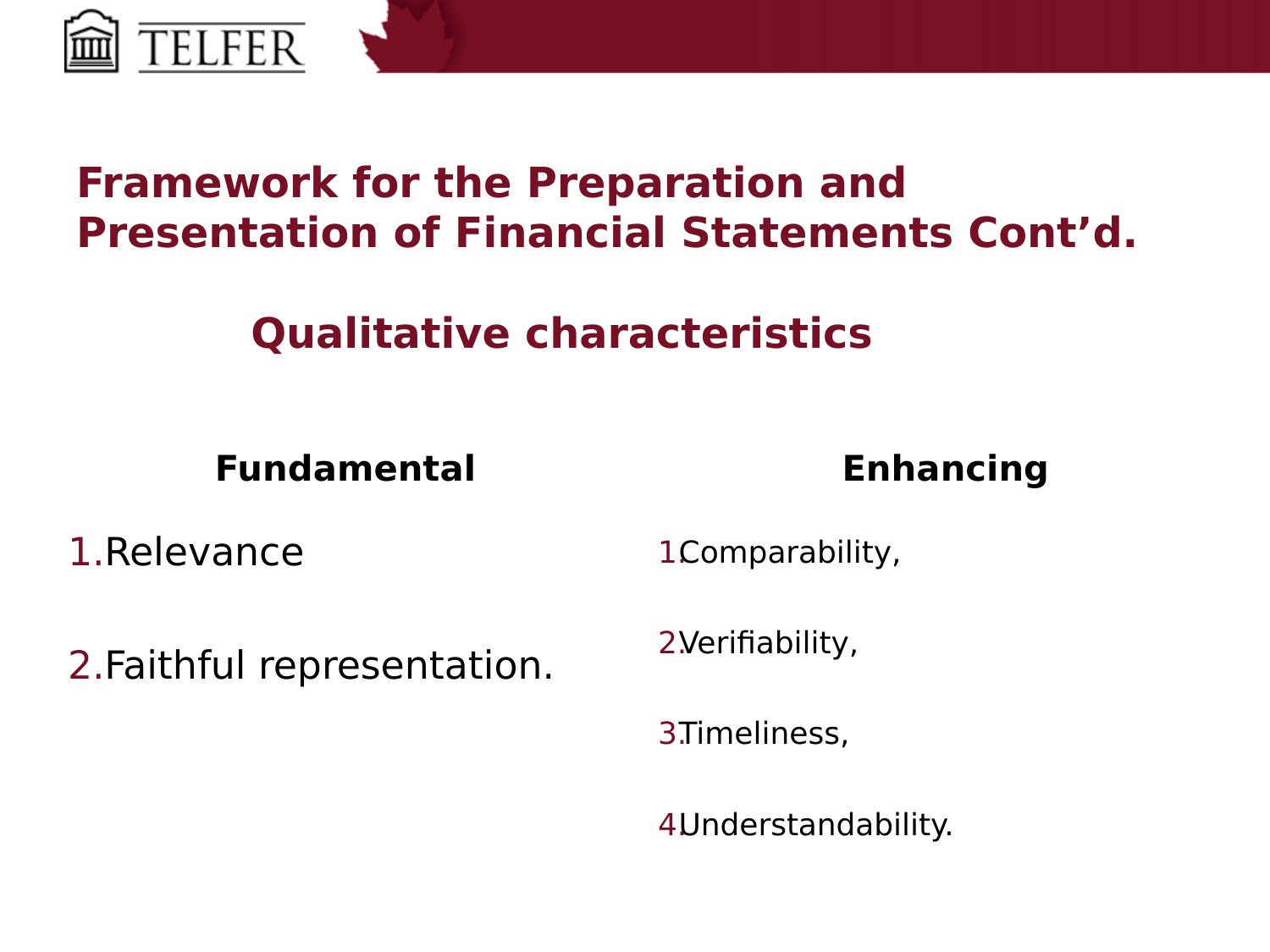

# Framework for the Preparation and Presentation of Financial Statements Cont’d. Qualitative characteristics
 Fundamental
Enhancing
Relevance

Faithful representation.

Comparability,

Verifiability,

Timeliness,

Understandability.